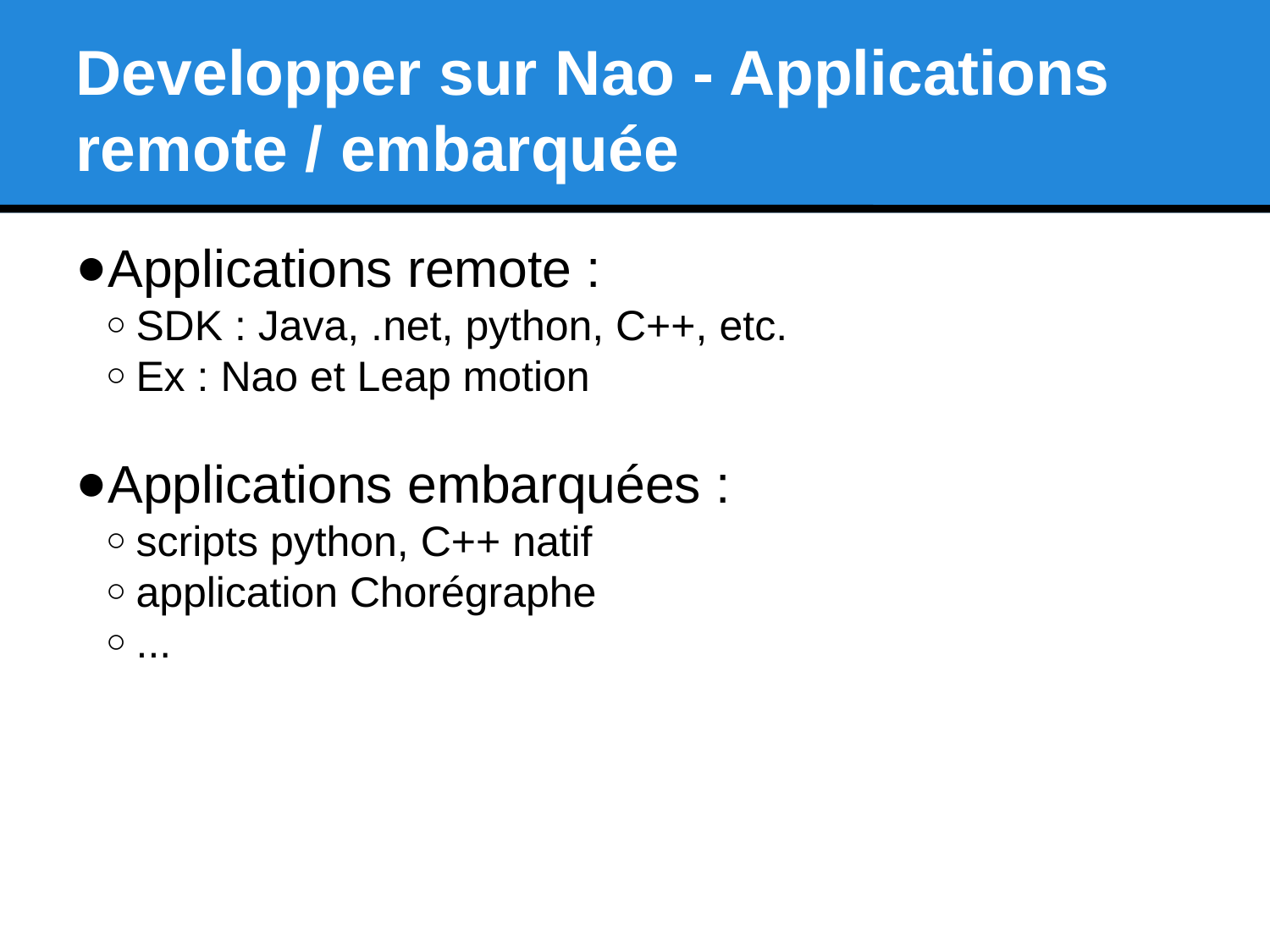

Developper sur Nao - Applications remote / embarquée
Applications remote :
SDK : Java, .net, python, C++, etc.
Ex : Nao et Leap motion

Applications embarquées :
scripts python, C++ natif
application Chorégraphe
...